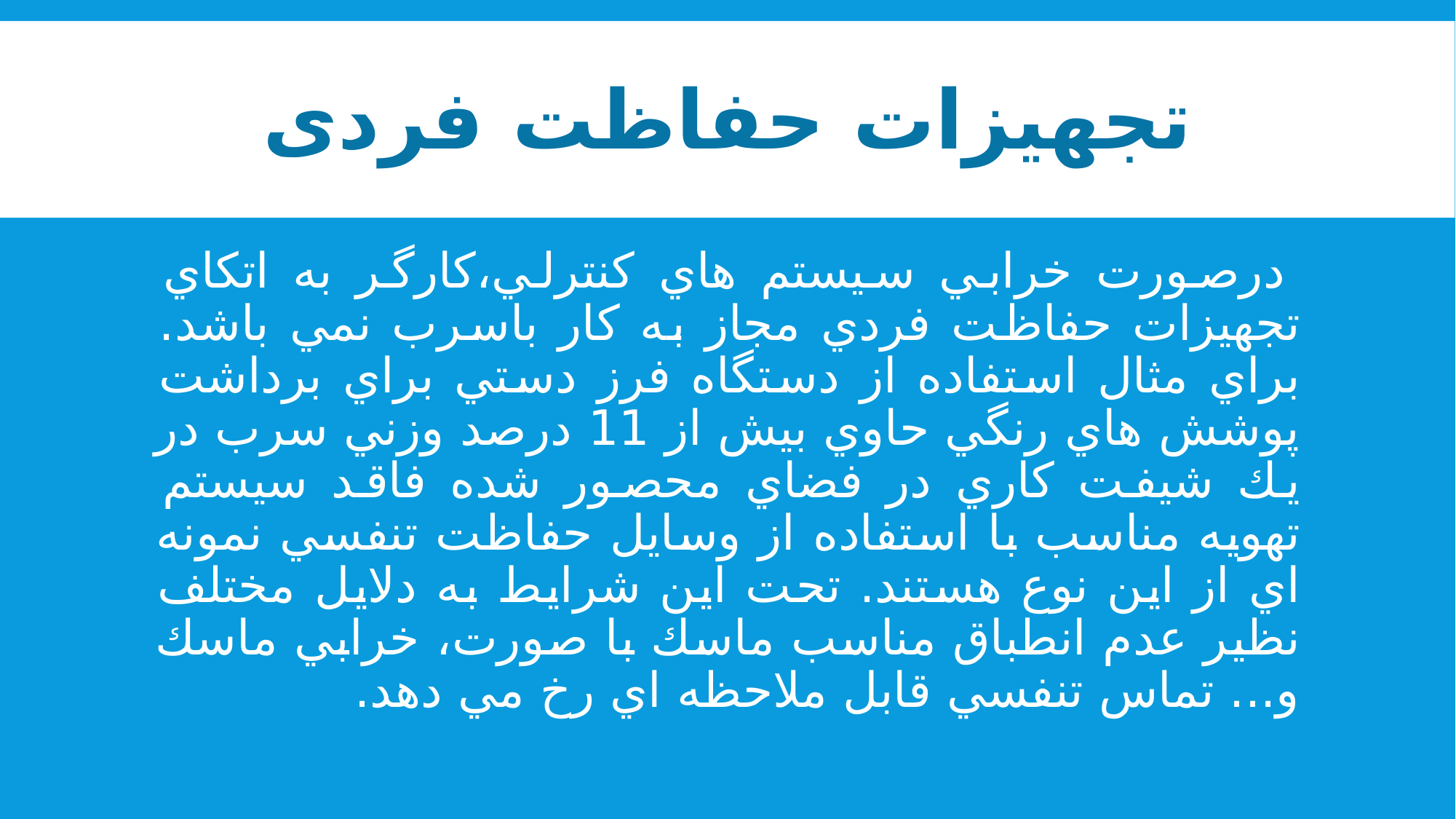

# تجهیزات حفاظت فردی
 درصورت خرابي سيستم هاي كنترلي،كارگر به اتکاي تجهيزات حفاظت فردي مجاز به كار باسرب نمي باشد. براي مثال استفاده از دستگاه فرز دستي براي برداشت پوشش هاي رنگي حاوي بيش از 11 درصد وزني سرب در يك شيفت كاري در فضاي محصور شده فاقد سيستم تهويه مناسب با استفاده از وسايل حفاظت تنفسي نمونه اي از اين نوع هستند. تحت اين شرايط به دلايل مختلف نظير عدم انطباق مناسب ماسك با صورت، خرابي ماسك و... تماس تنفسي قابل ملاحظه اي رخ مي دهد.